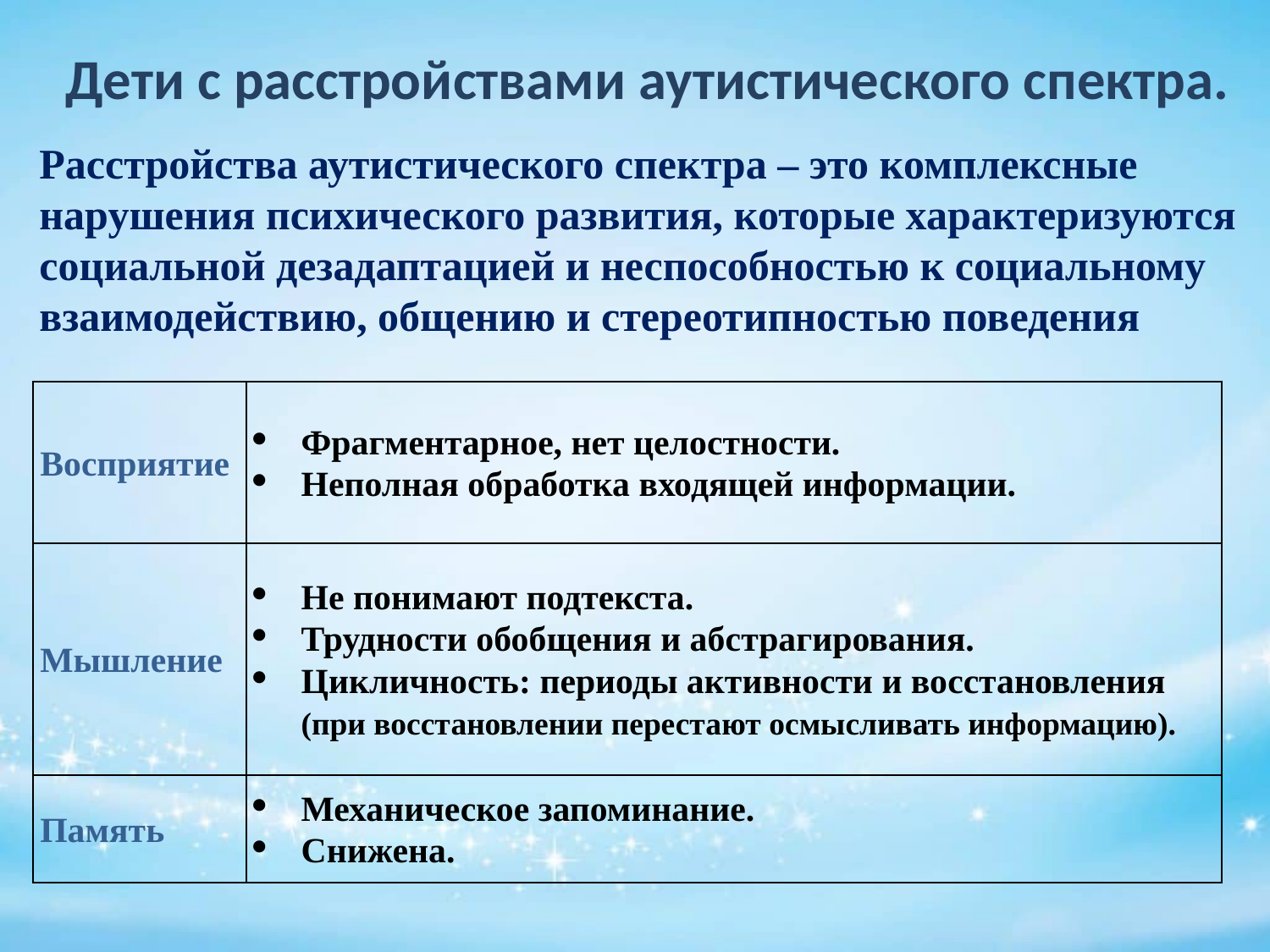

Дети с расстройствами аутистического спектра.
Расстройства аутистического спектра – это комплексные нарушения психического развития, которые характеризуются социальной дезадаптацией и неспособностью к социальному взаимодействию, общению и стереотипностью поведения
| Восприятие | Фрагментарное, нет целостности. Неполная обработка входящей информации. |
| --- | --- |
| Мышление | Не понимают подтекста. Трудности обобщения и абстрагирования. Цикличность: периоды активности и восстановления (при восстановлении перестают осмысливать информацию). |
| Память | Механическое запоминание. Снижена. |